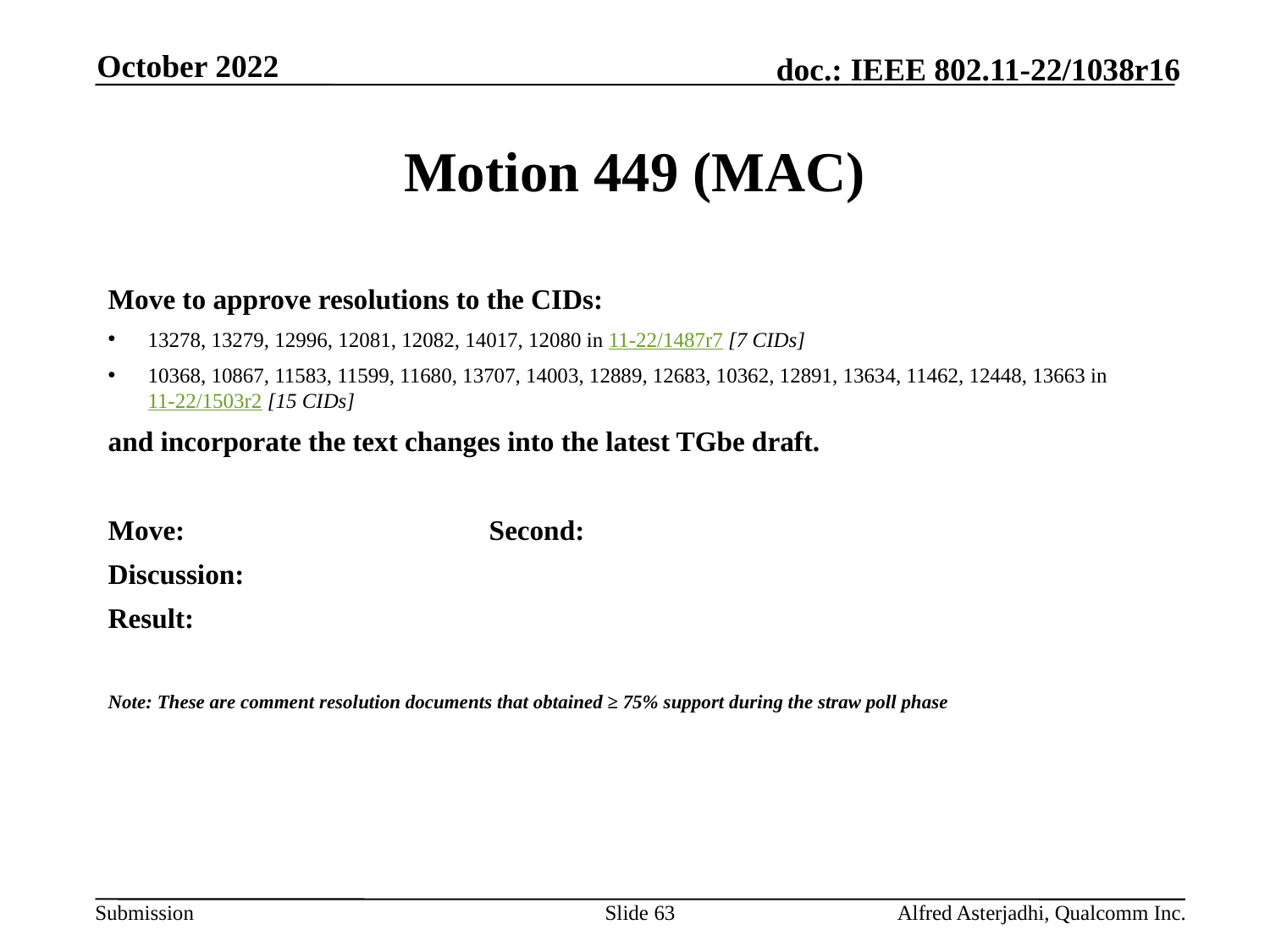

October 2022
# Motion 449 (MAC)
Move to approve resolutions to the CIDs:
13278, 13279, 12996, 12081, 12082, 14017, 12080 in 11-22/1487r7 [7 CIDs]
10368, 10867, 11583, 11599, 11680, 13707, 14003, 12889, 12683, 10362, 12891, 13634, 11462, 12448, 13663 in 11-22/1503r2 [15 CIDs]
and incorporate the text changes into the latest TGbe draft.

Move: 			Second:
Discussion:
Result:

Note: These are comment resolution documents that obtained ≥ 75% support during the straw poll phase
Slide 63
Alfred Asterjadhi, Qualcomm Inc.